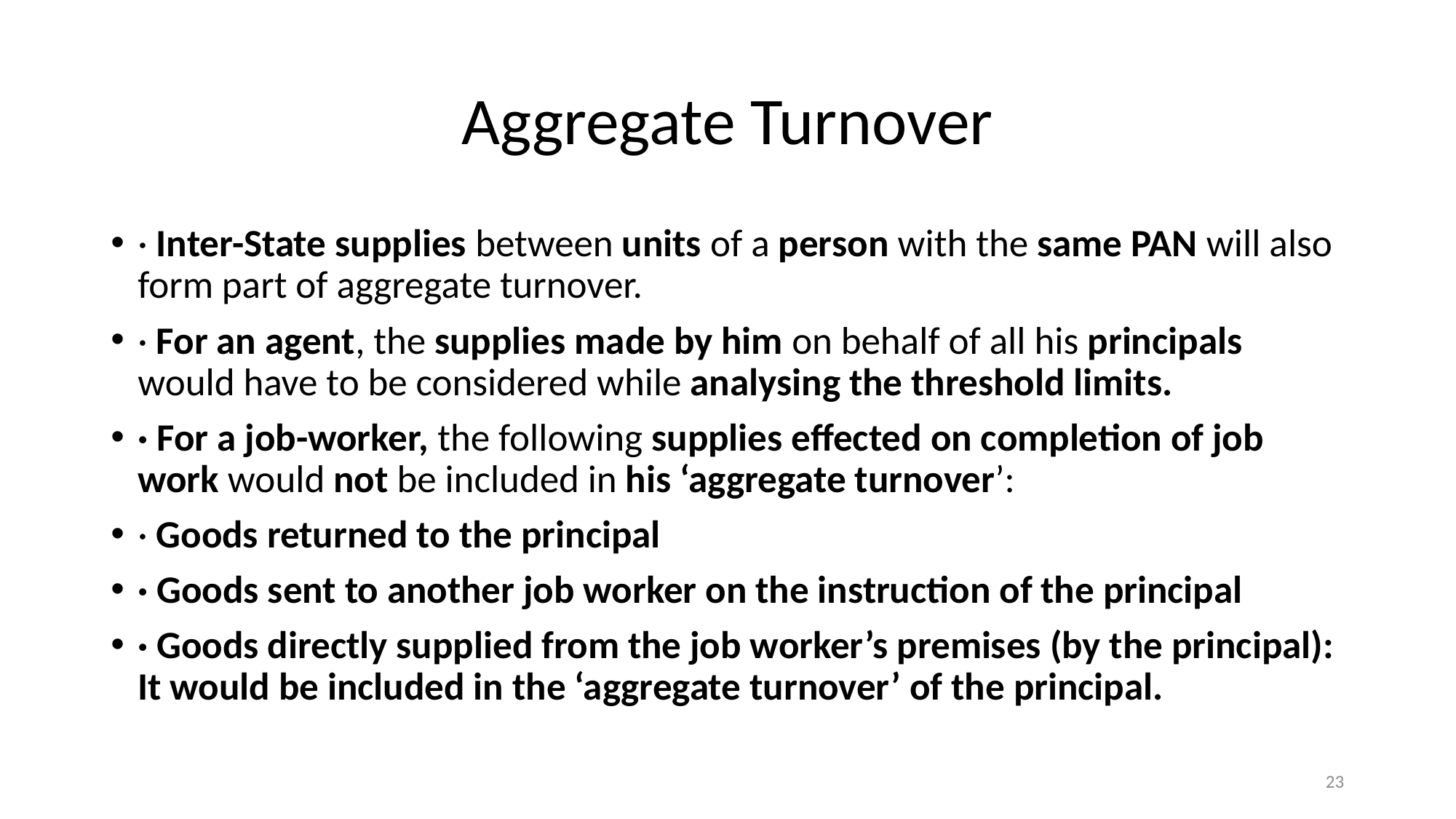

# Aggregate Turnover
· Inter-State supplies between units of a person with the same PAN will also form part of aggregate turnover.
· For an agent, the supplies made by him on behalf of all his principals would have to be considered while analysing the threshold limits.
· For a job-worker, the following supplies effected on completion of job work would not be included in his ‘aggregate turnover’:
· Goods returned to the principal
· Goods sent to another job worker on the instruction of the principal
· Goods directly supplied from the job worker’s premises (by the principal): It would be included in the ‘aggregate turnover’ of the principal.

23